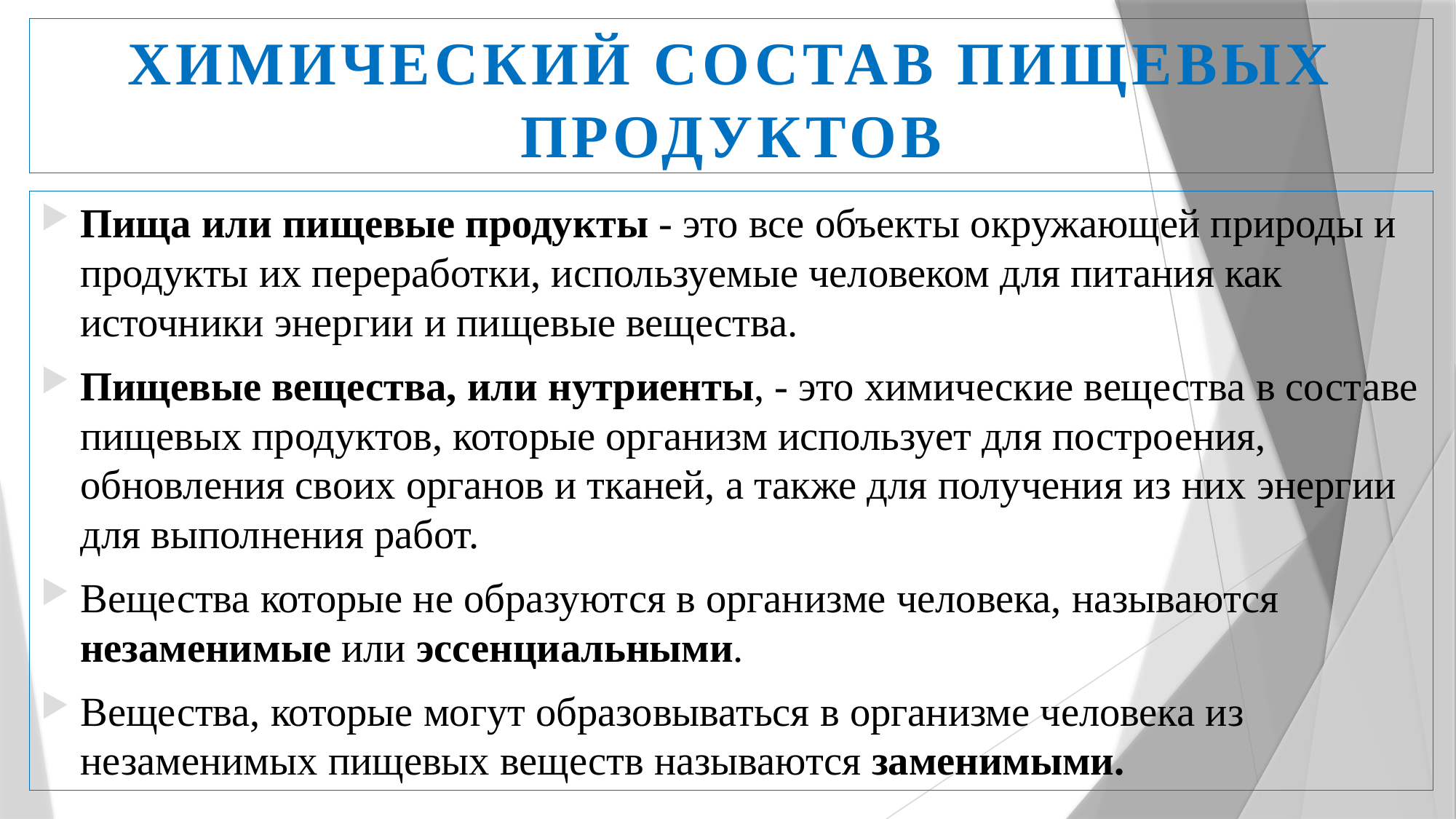

# ХИМИЧЕСКИЙ СОСТАВ ПИЩЕВЫХ ПРОДУКТОВ
Пища или пищевые продукты - это все объекты окружающей природы и продукты их переработки, используемые человеком для питания как источники энергии и пищевые вещества.
Пищевые вещества, или нутриенты, - это химические вещества в составе пищевых продуктов, которые организм использует для построения, обновления своих органов и тканей, а также для получения из них энергии для выполнения работ.
Вещества которые не образуются в организме человека, называются незаменимые или эссенциальными.
Вещества, которые могут образовываться в организме человека из незаменимых пищевых веществ называются заменимыми.